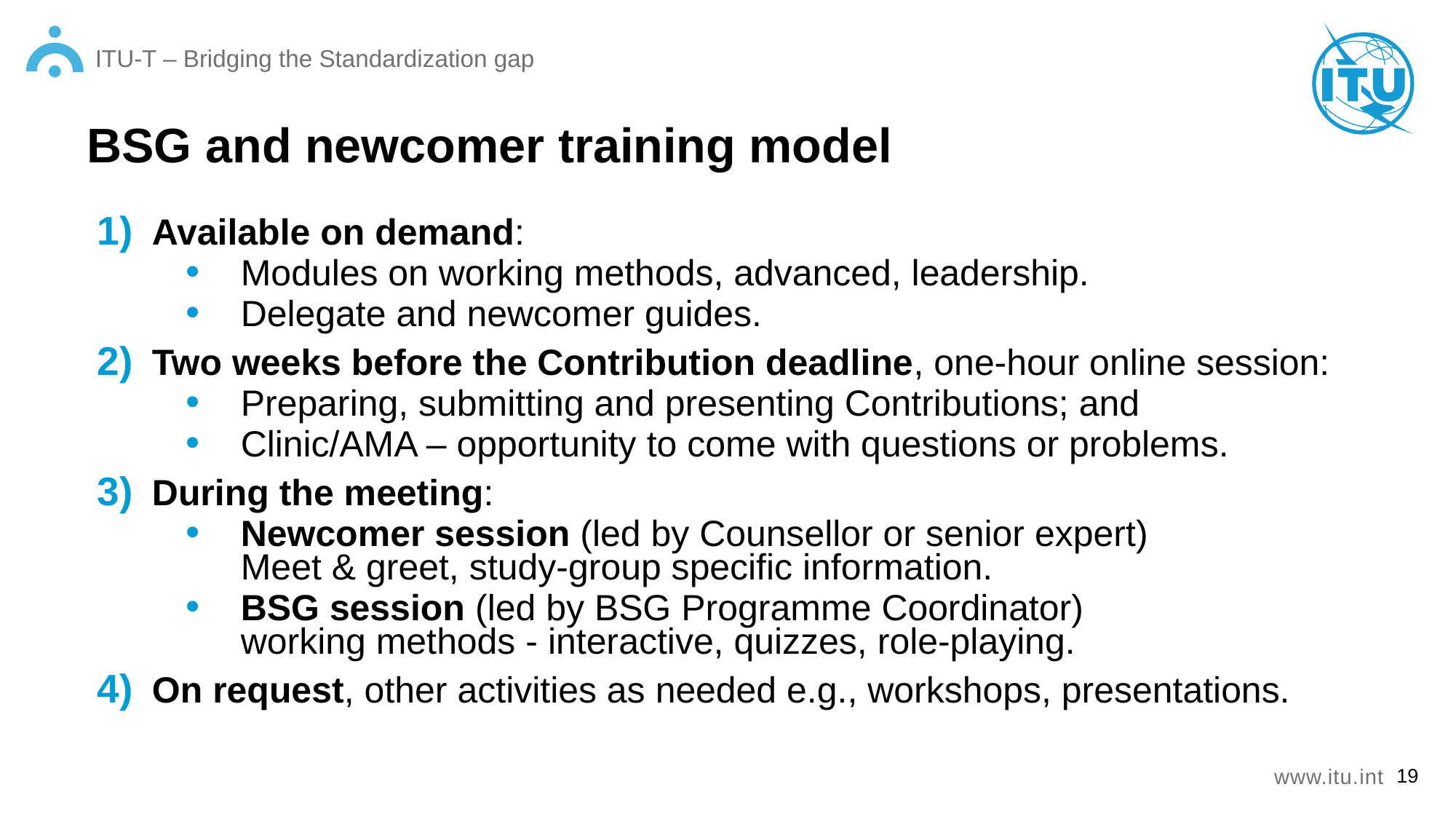

# BSG and newcomer training model
Available on demand:
Modules on working methods, advanced, leadership.
Delegate and newcomer guides.
Two weeks before the Contribution deadline, one-hour online session:
Preparing, submitting and presenting Contributions; and
Clinic/AMA – opportunity to come with questions or problems.
During the meeting:
Newcomer session (led by Counsellor or senior expert)
Meet & greet, study-group specific information.
BSG session (led by BSG Programme Coordinator)
working methods - interactive, quizzes, role-playing.
On request, other activities as needed e.g., workshops, presentations.